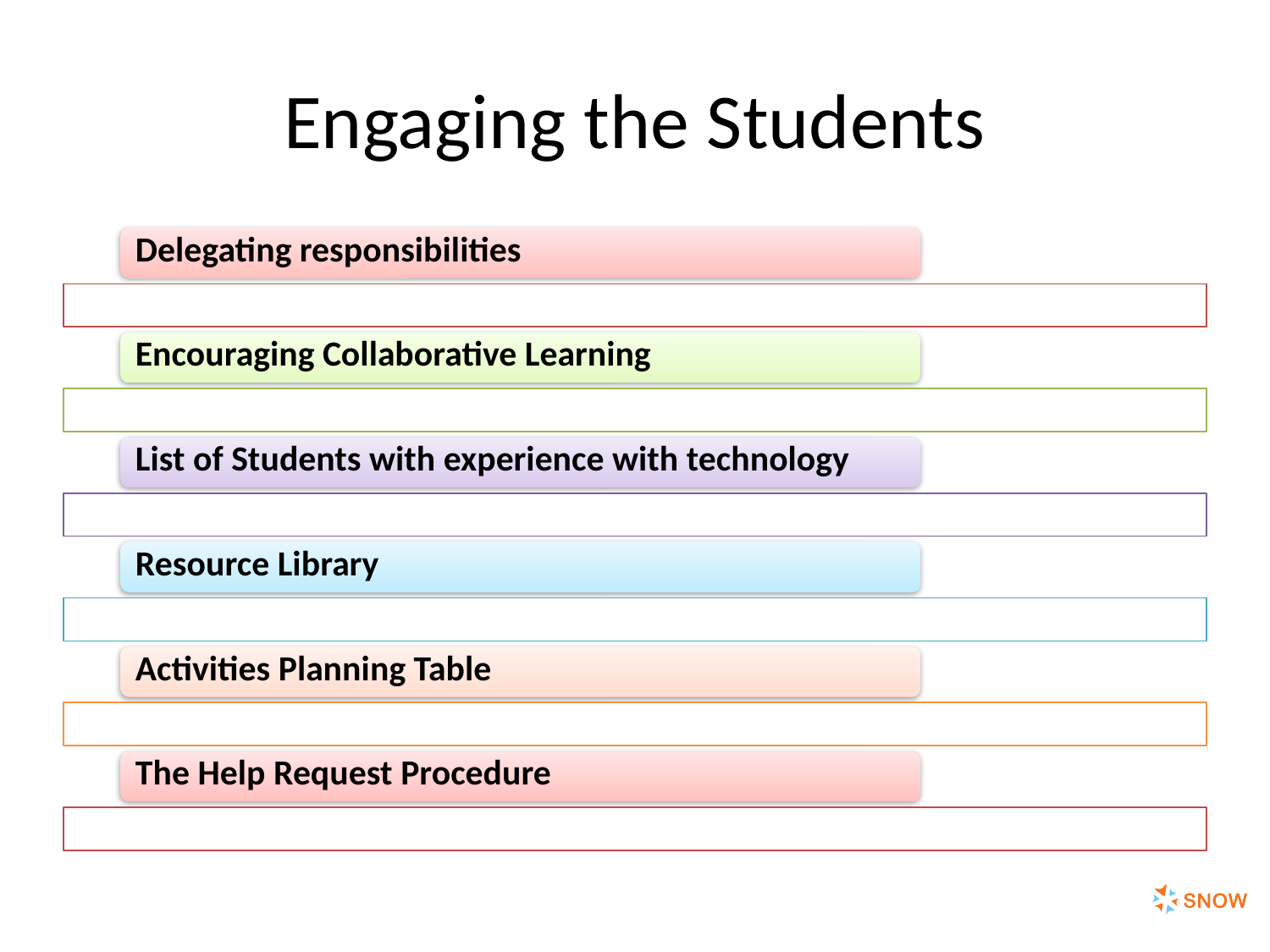

# Engaging the Students
Delegating responsibilities
Encouraging Collaborative Learning
List of Students with experience with technology
Resource Library
Activities Planning Table
The Help Request Procedure